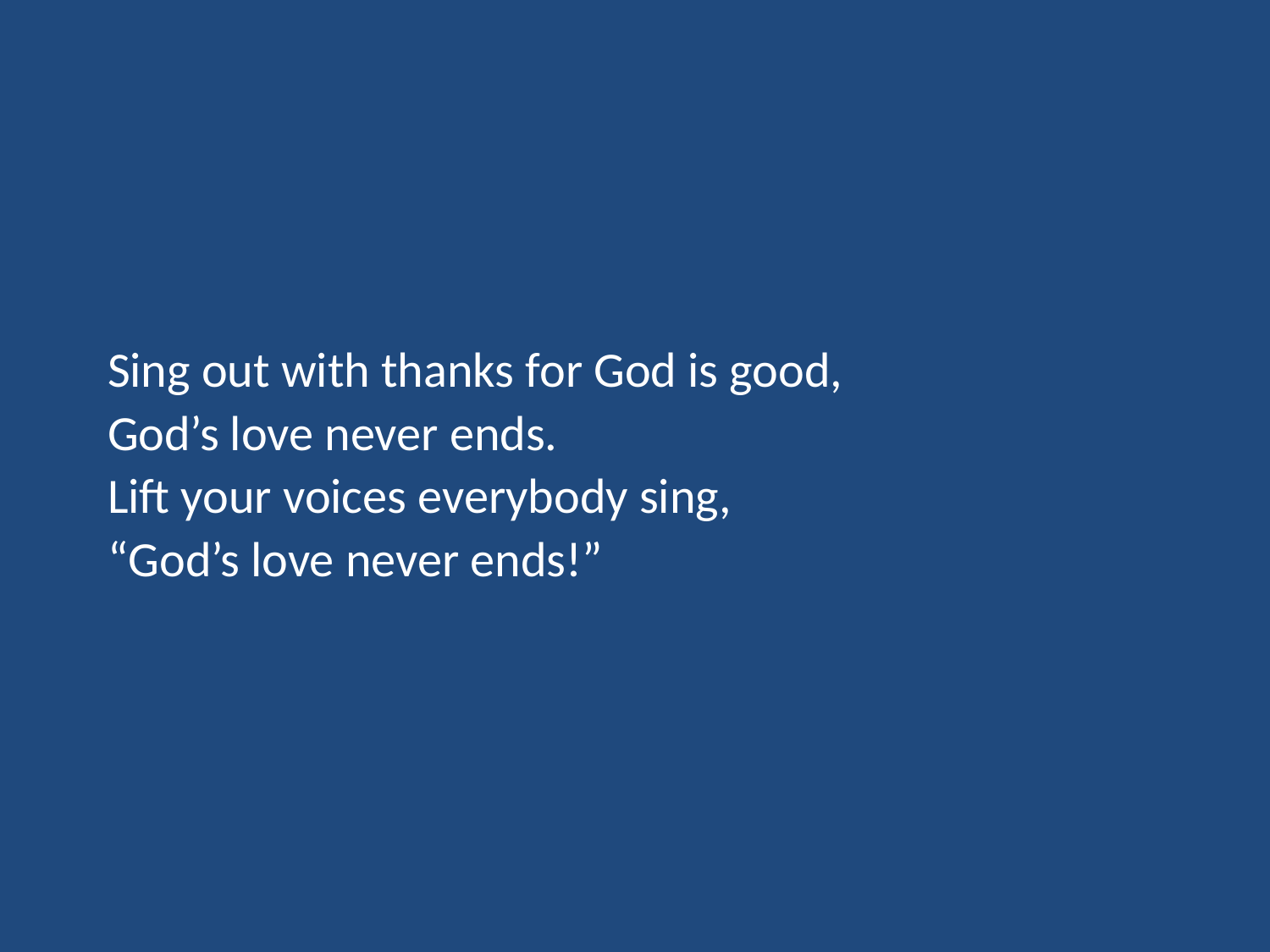

Sing out with thanks for God is good,
God’s love never ends.
Lift your voices everybody sing,
“God’s love never ends!”